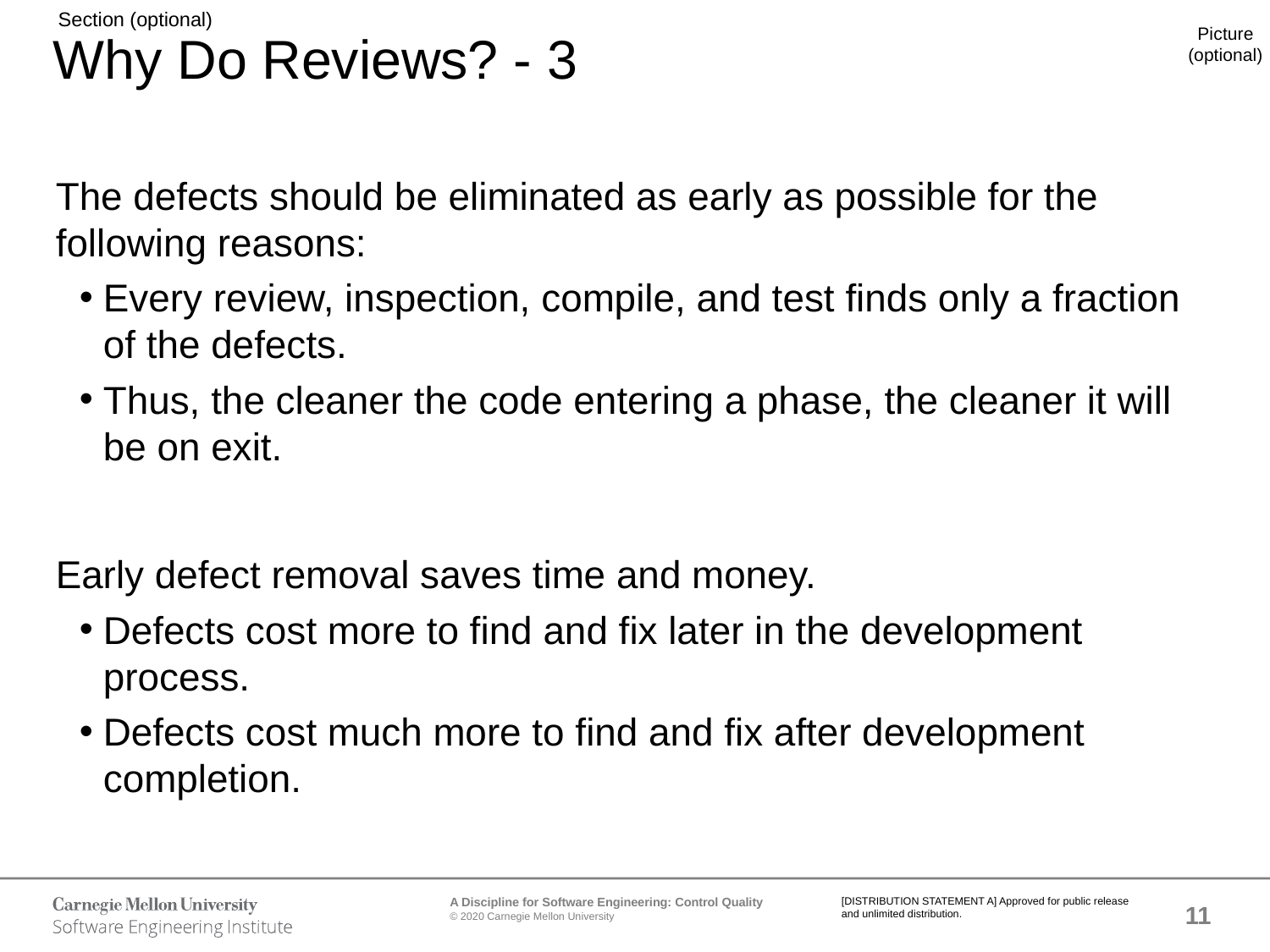

# Why Do Reviews? - 3
The defects should be eliminated as early as possible for the following reasons:
Every review, inspection, compile, and test finds only a fraction of the defects.
Thus, the cleaner the code entering a phase, the cleaner it will be on exit.

Early defect removal saves time and money.
Defects cost more to find and fix later in the development process.
Defects cost much more to find and fix after development completion.